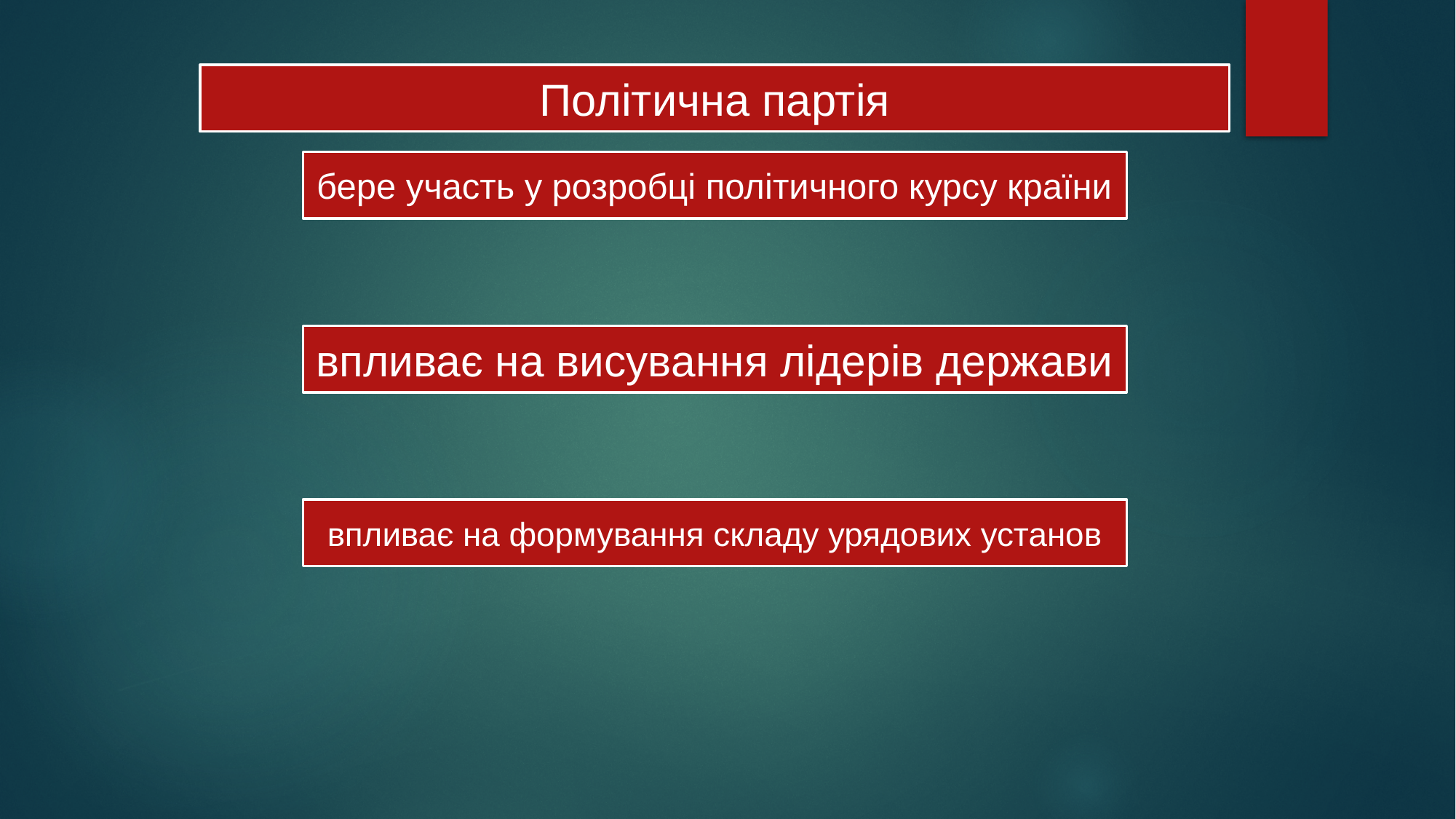

Політична партія
бере участь у розробці політичного курсу країни
впливає на висування лідерів держави
впливає на формування складу урядових установ